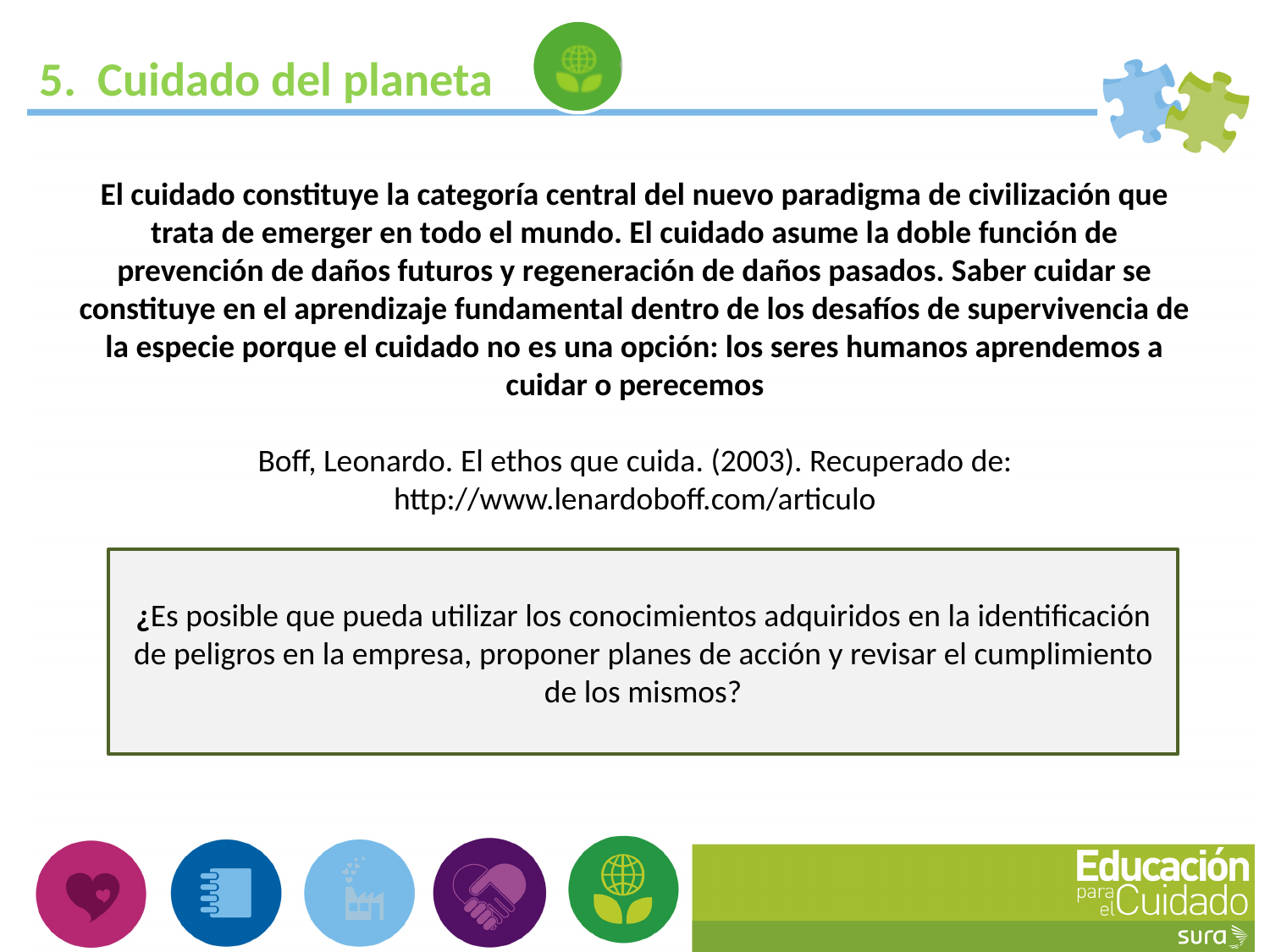

5.  Cuidado del planeta

El cuidado constituye la categoría central del nuevo paradigma de civilización que trata de emerger en todo el mundo. El cuidado asume la doble función de prevención de daños futuros y regeneración de daños pasados. Saber cuidar se constituye en el aprendizaje fundamental dentro de los desafíos de supervivencia de la especie porque el cuidado no es una opción: los seres humanos aprendemos a cuidar o perecemos

Boff, Leonardo. El ethos que cuida. (2003). Recuperado de: http://www.lenardoboff.com/articulo

¿Es posible que pueda utilizar los conocimientos adquiridos en la identificación de peligros en la empresa, proponer planes de acción y revisar el cumplimiento de los mismos?